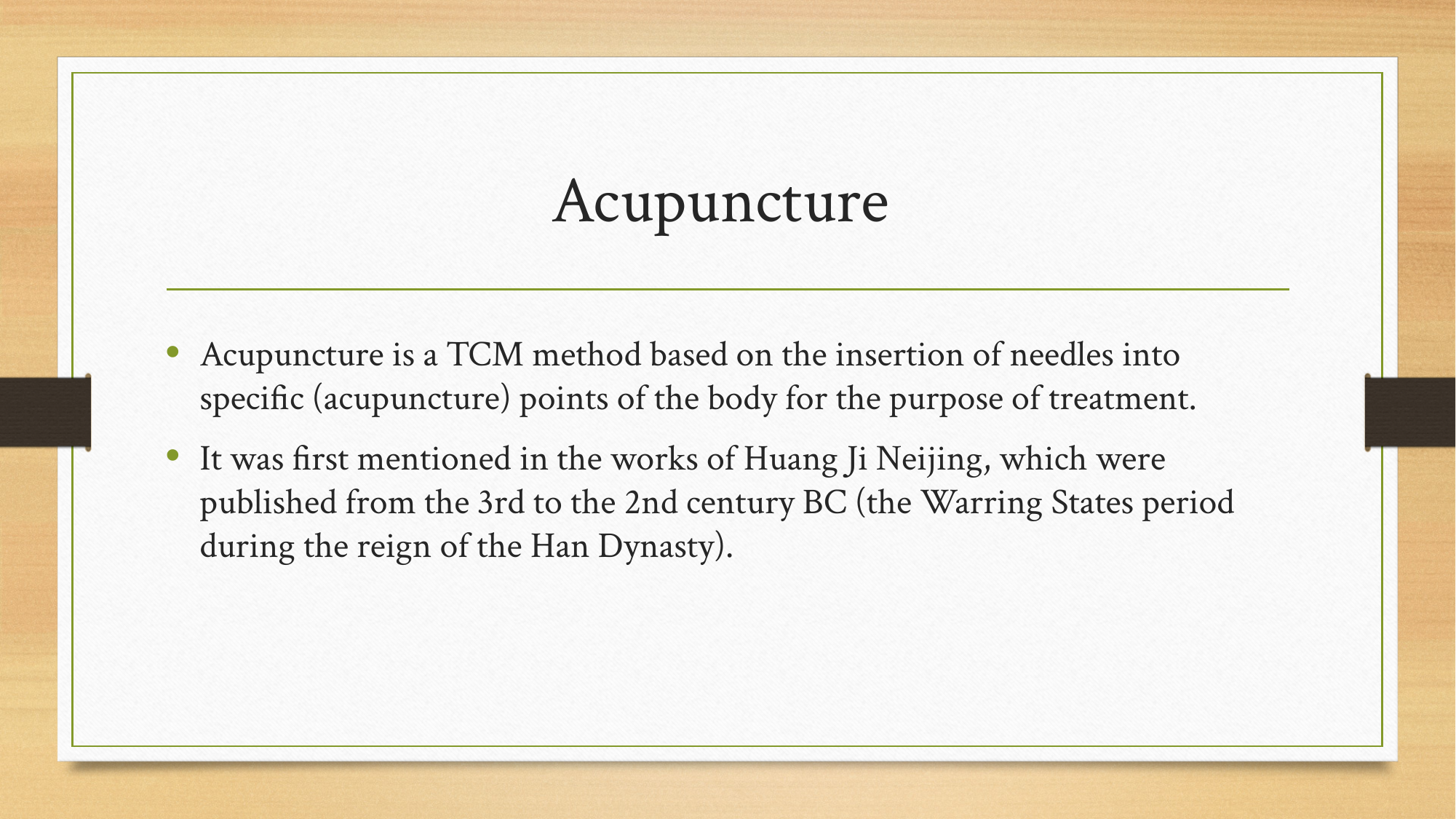

# Acupuncture

Acupuncture is a TCM method based on the insertion of needles into specific (acupuncture) points of the body for the purpose of treatment.
It was first mentioned in the works of Huang Ji Neijing, which were published from the 3rd to the 2nd century BC (the Warring States period during the reign of the Han Dynasty).